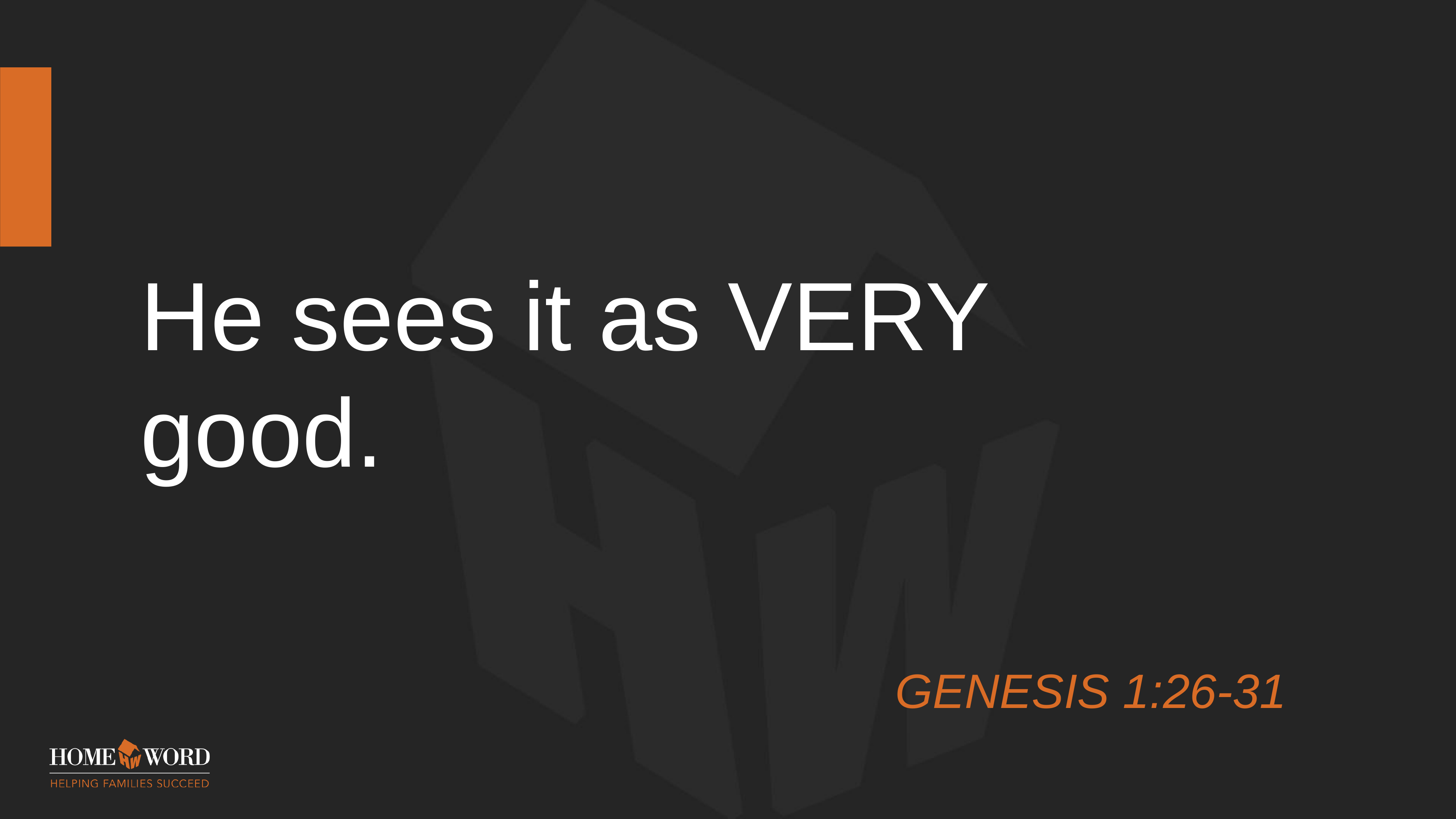

# He sees it as VERY good.
GENESIS 1:26-31